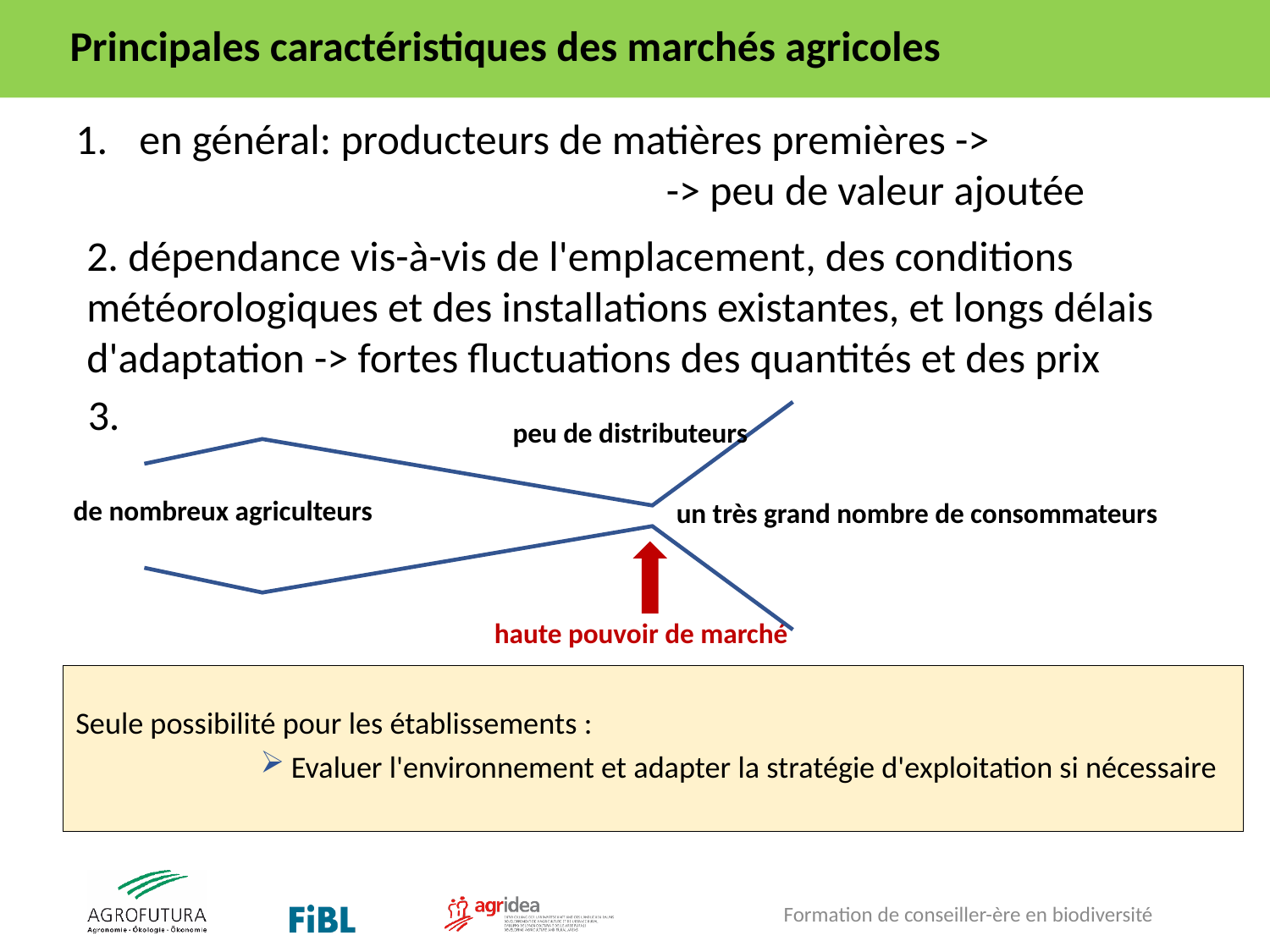

# Principales caractéristiques des marchés agricoles
en général: producteurs de matières premières ->
                                                              -> peu de valeur ajoutée
2. dépendance vis-à-vis de l'emplacement, des conditions météorologiques et des installations existantes, et longs délais d'adaptation -> fortes fluctuations des quantités et des prix
3.

peu de distributeurs
de nombreux agriculteurs
un très grand nombre de consommateurs

haute pouvoir de marché

Seule possibilité pour les établissements :
Evaluer l'environnement et adapter la stratégie d'exploitation si nécessaire
Formation de conseiller-ère en biodiversité